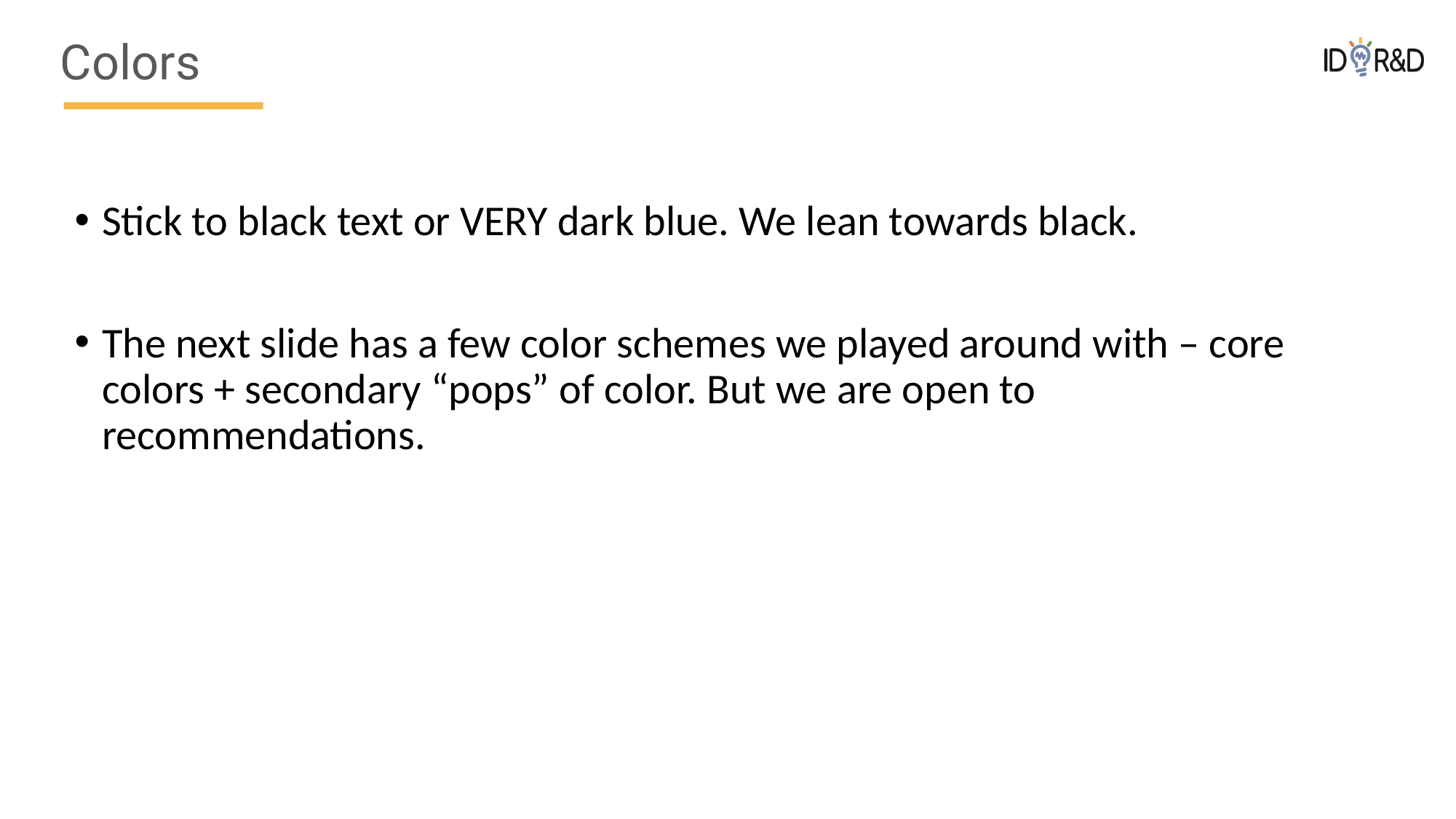

# Colors
Stick to black text or VERY dark blue. We lean towards black.

The next slide has a few color schemes we played around with – core colors + secondary “pops” of color. But we are open to recommendations.